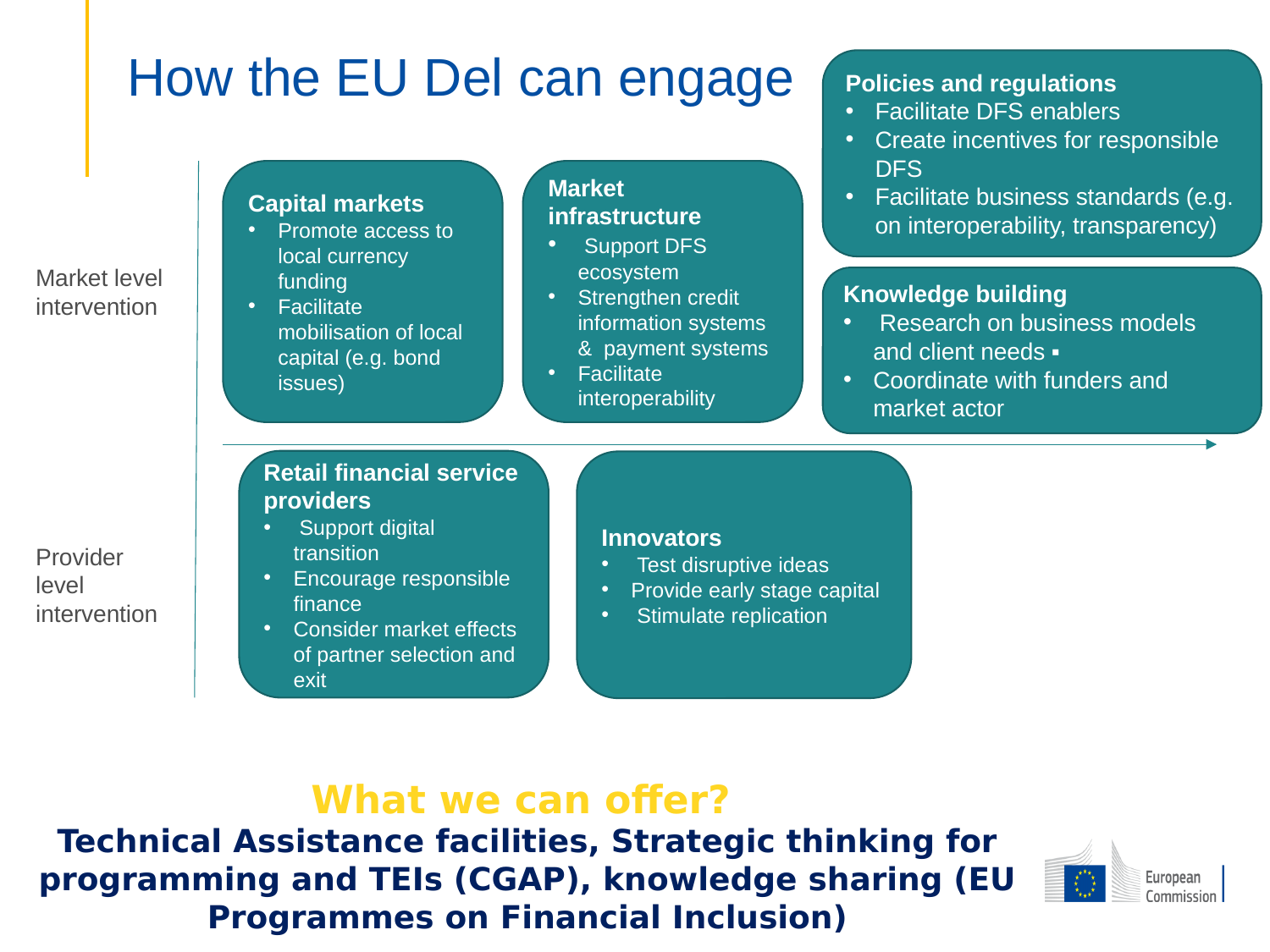

# How the EU Del can engage
Policies and regulations
Facilitate DFS enablers
Create incentives for responsible DFS
Facilitate business standards (e.g. on interoperability, transparency)
Capital markets
Promote access to local currency funding
Facilitate mobilisation of local capital (e.g. bond issues)
Market infrastructure
 Support DFS ecosystem
Strengthen credit information systems &  payment systems
Facilitate interoperability
Market level intervention
Knowledge building
 Research on business models and client needs ▪
Coordinate with funders and market actor
Retail financial service providers
 Support digital transition
Encourage responsible finance
Consider market effects of partner selection and exit
Innovators
 Test disruptive ideas
Provide early stage capital
 Stimulate replication
Provider level intervention
What we can offer?
Technical Assistance facilities, Strategic thinking for programming and TEIs (CGAP), knowledge sharing (EU Programmes on Financial Inclusion)